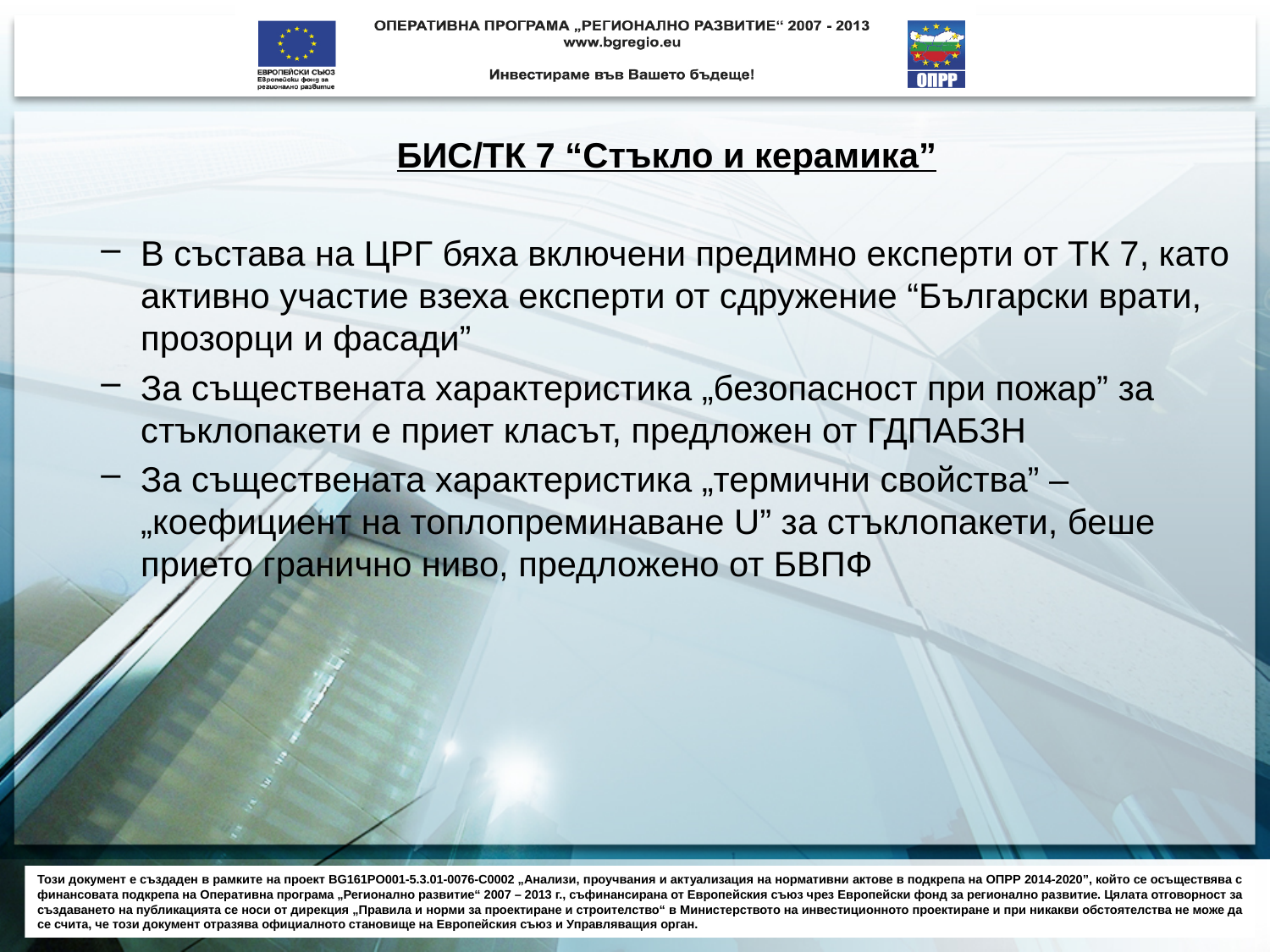

БИС/ТК 7 “Стъкло и керамика”

В състава на ЦРГ бяха включени предимно експерти от ТК 7, като активно участие взеха експерти от сдружение “Български врати, прозорци и фасади”
За съществената характеристика „безопасност при пожар” за стъклопакети е приет класът, предложен от ГДПАБЗН
За съществената характеристика „термични свойства” – „коефициент на топлопреминаване U” за стъклопакети, беше прието гранично ниво, предложено от БВПФ